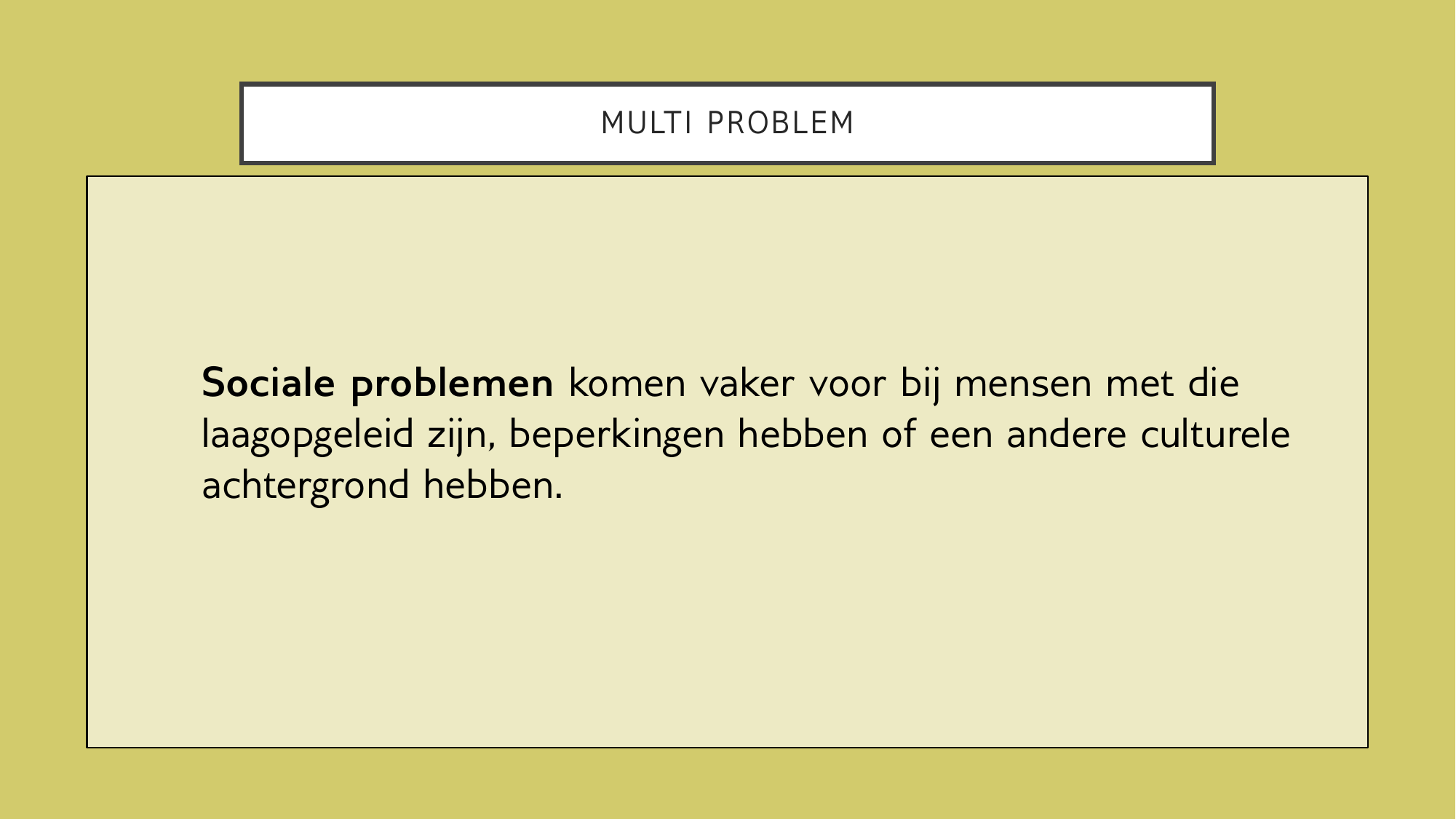

# Multi problem

Sociale problemen komen vaker voor bij mensen met die laagopgeleid zijn, beperkingen hebben of een andere culturele achtergrond hebben.